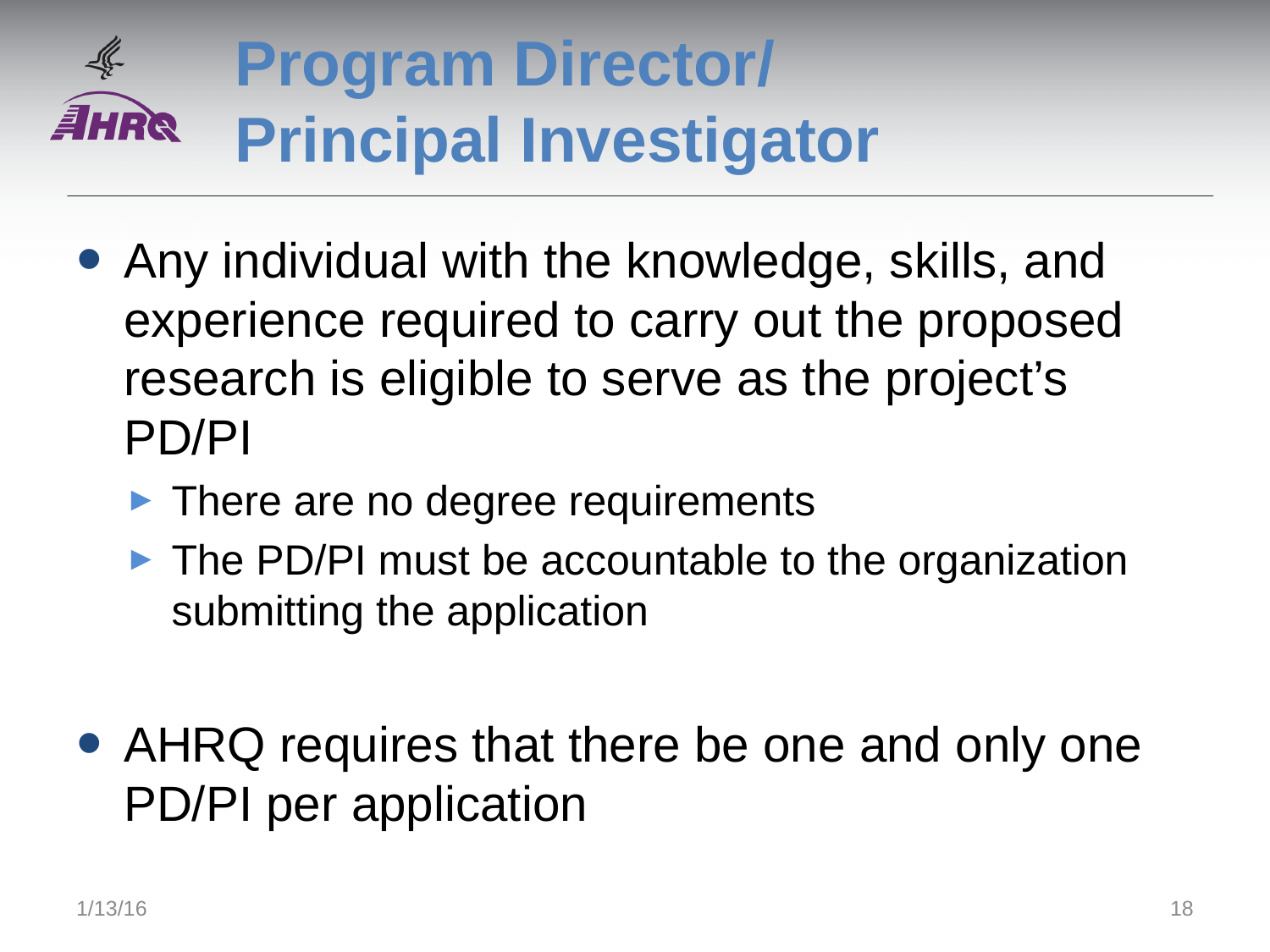

# Program Director/ Principal Investigator
Any individual with the knowledge, skills, and experience required to carry out the proposed research is eligible to serve as the project’s PD/PI
There are no degree requirements
The PD/PI must be accountable to the organization submitting the application

AHRQ requires that there be one and only one PD/PI per application
1/13/16
18